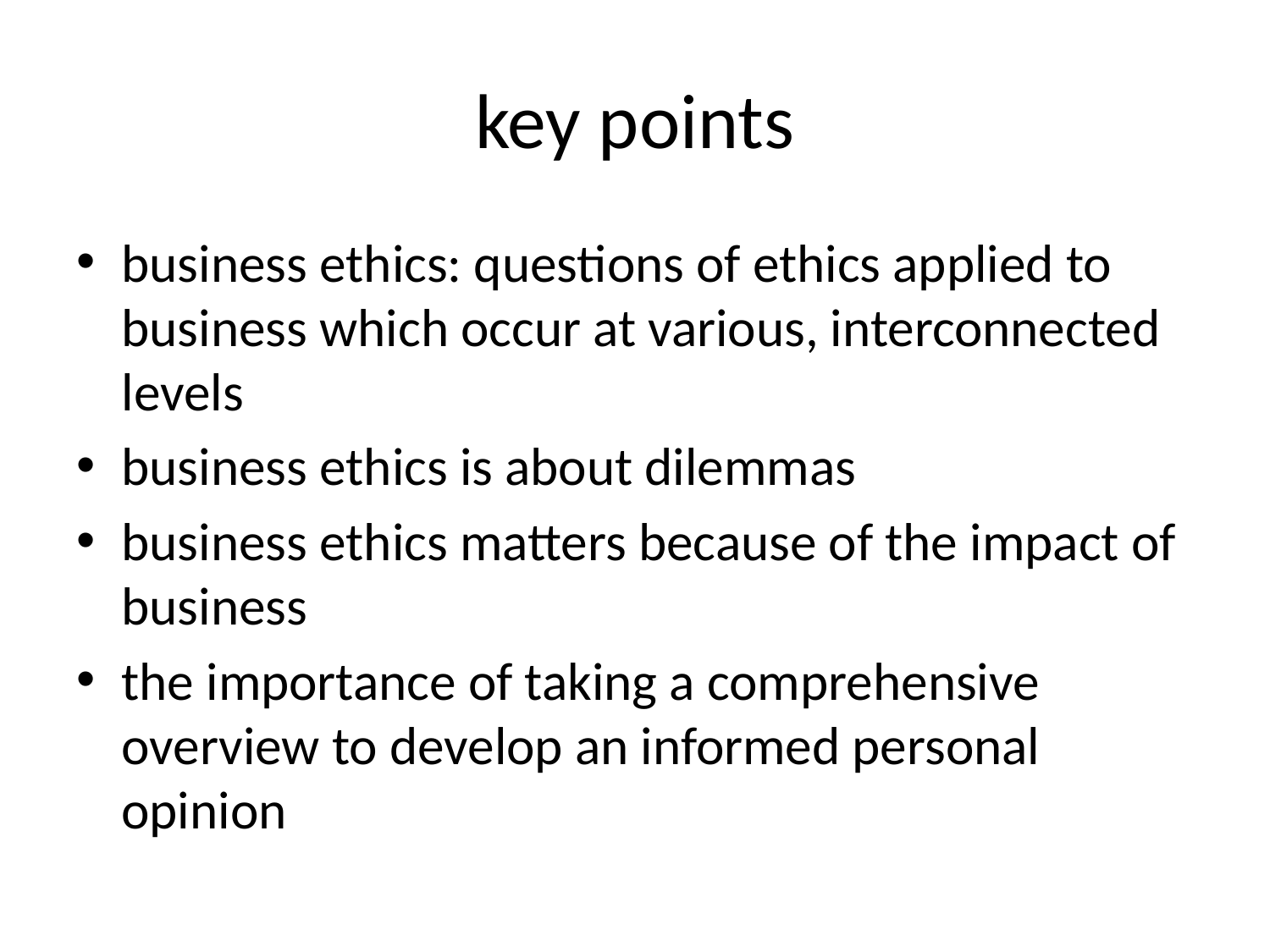

# key points
business ethics: questions of ethics applied to business which occur at various, interconnected levels
business ethics is about dilemmas
business ethics matters because of the impact of business
the importance of taking a comprehensive overview to develop an informed personal opinion